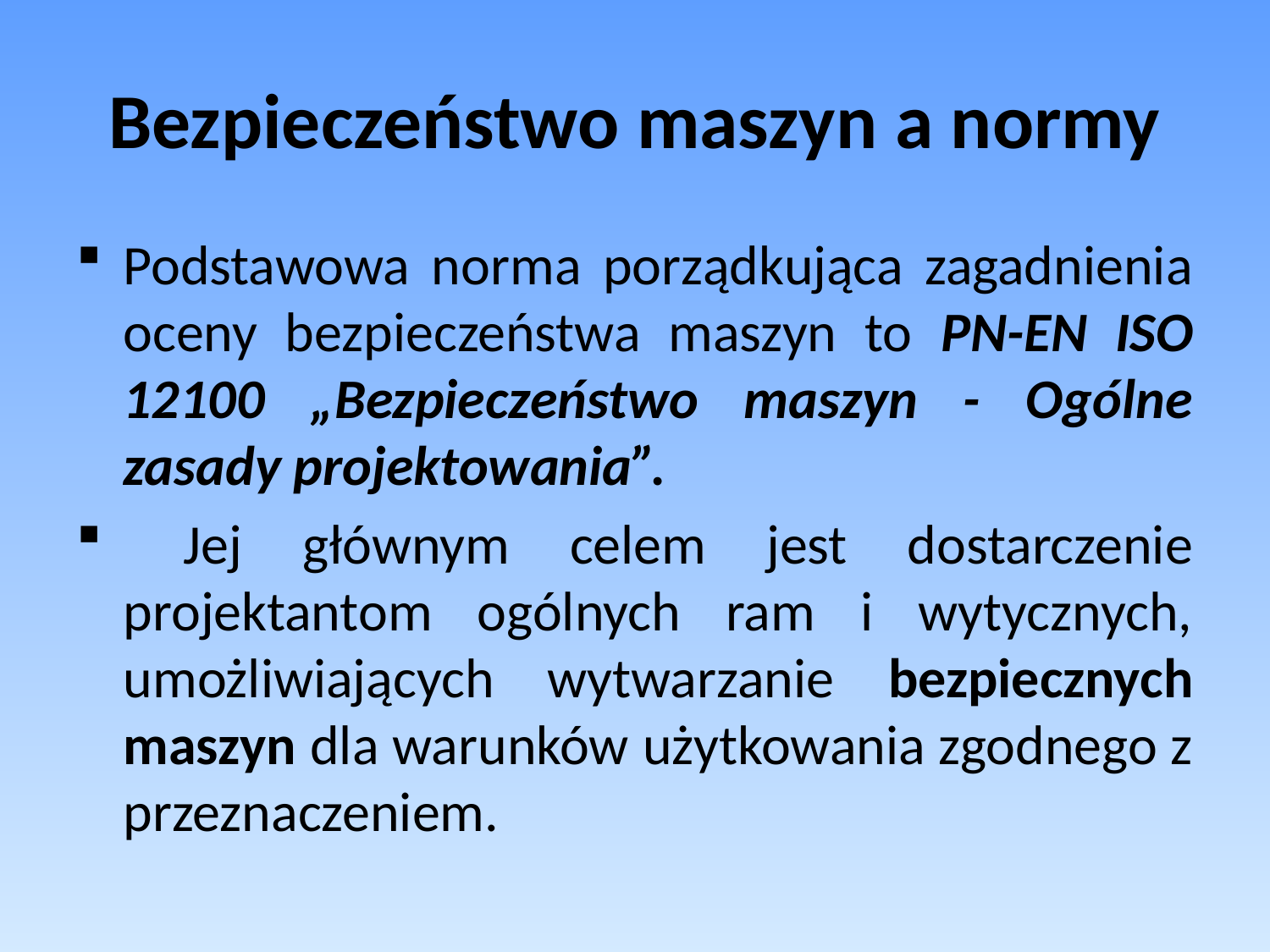

# Bezpieczeństwo maszyn a normy
Podstawowa norma porządkująca zagadnienia oceny bezpieczeństwa maszyn to PN-EN ISO 12100 „Bezpieczeństwo maszyn - Ogólne zasady projektowania”.
 Jej głównym celem jest dostarczenie projektantom ogólnych ram i wytycznych, umożliwiających wytwarzanie bezpiecznych maszyn dla warunków użytkowania zgodnego z przeznaczeniem.